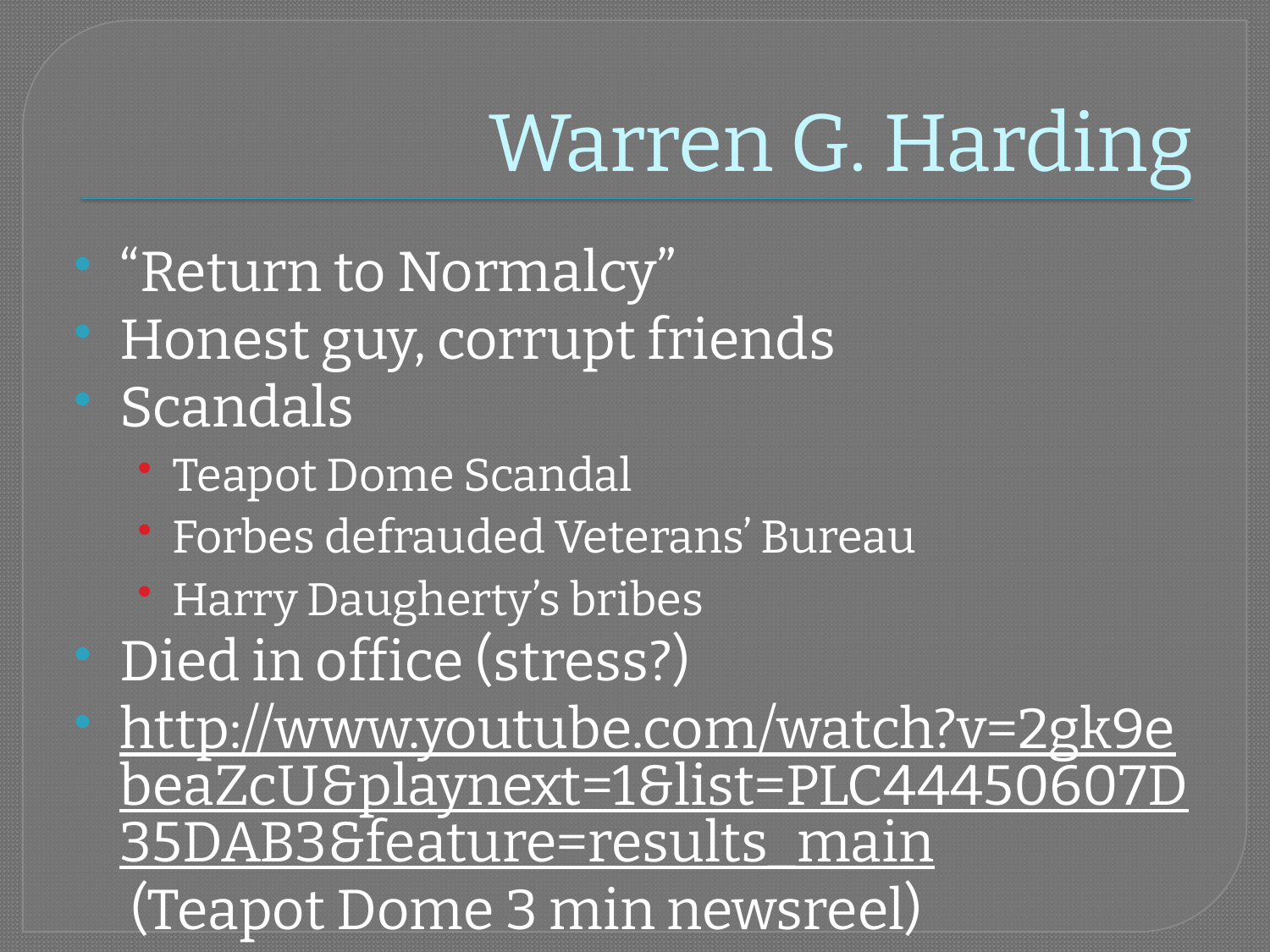

# Warren G. Harding
“Return to Normalcy”
Honest guy, corrupt friends
Scandals
Teapot Dome Scandal
Forbes defrauded Veterans’ Bureau
Harry Daugherty’s bribes
Died in office (stress?)
http://www.youtube.com/watch?v=2gk9ebeaZcU&playnext=1&list=PLC44450607D35DAB3&feature=results_main (Teapot Dome 3 min newsreel)